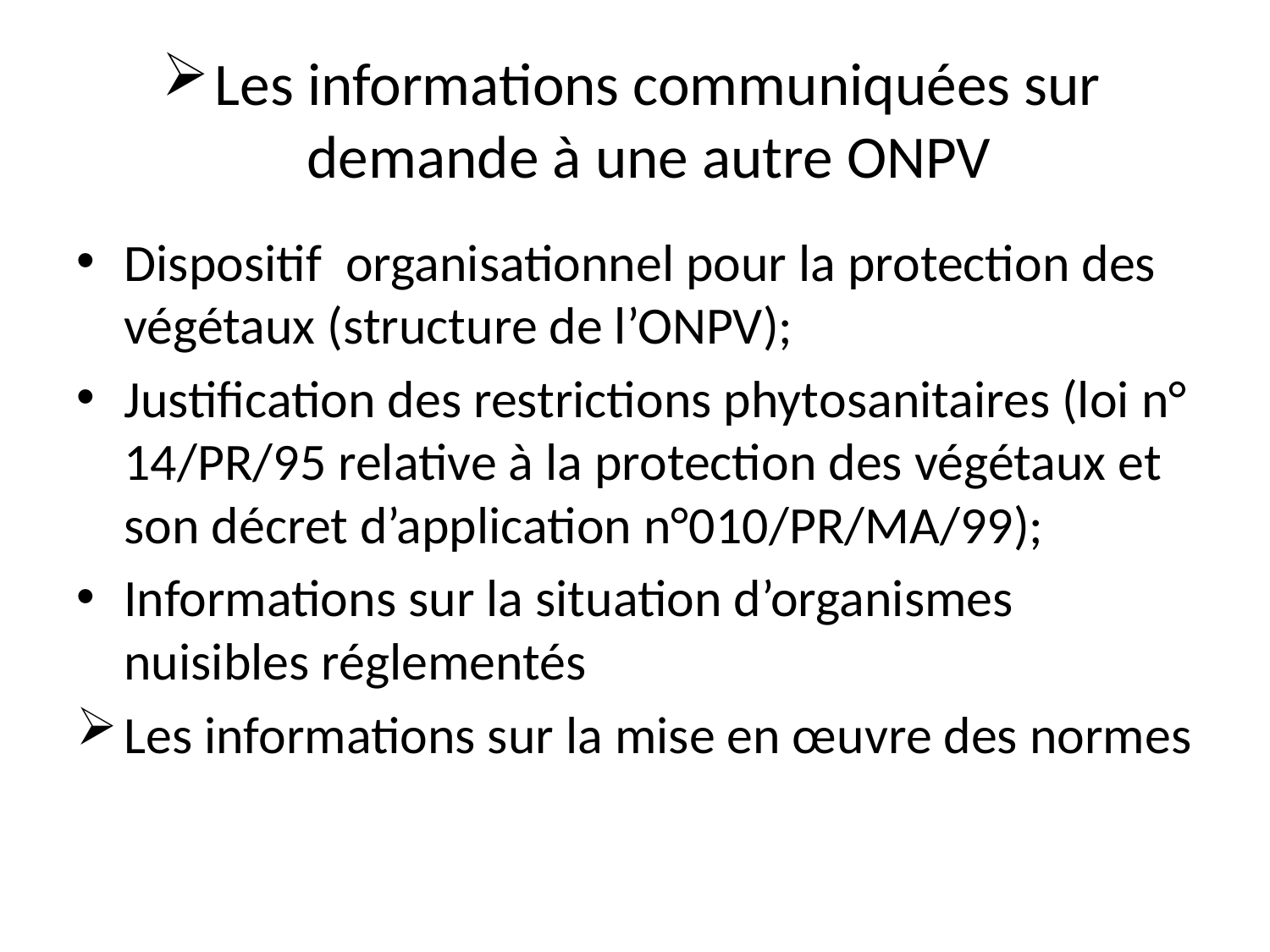

# Les informations communiquées sur demande à une autre ONPV
Dispositif  organisationnel pour la protection des végétaux (structure de l’ONPV);
Justification des restrictions phytosanitaires (loi n° 14/PR/95 relative à la protection des végétaux et son décret d’application n°010/PR/MA/99);
Informations sur la situation d’organismes nuisibles réglementés
Les informations sur la mise en œuvre des normes